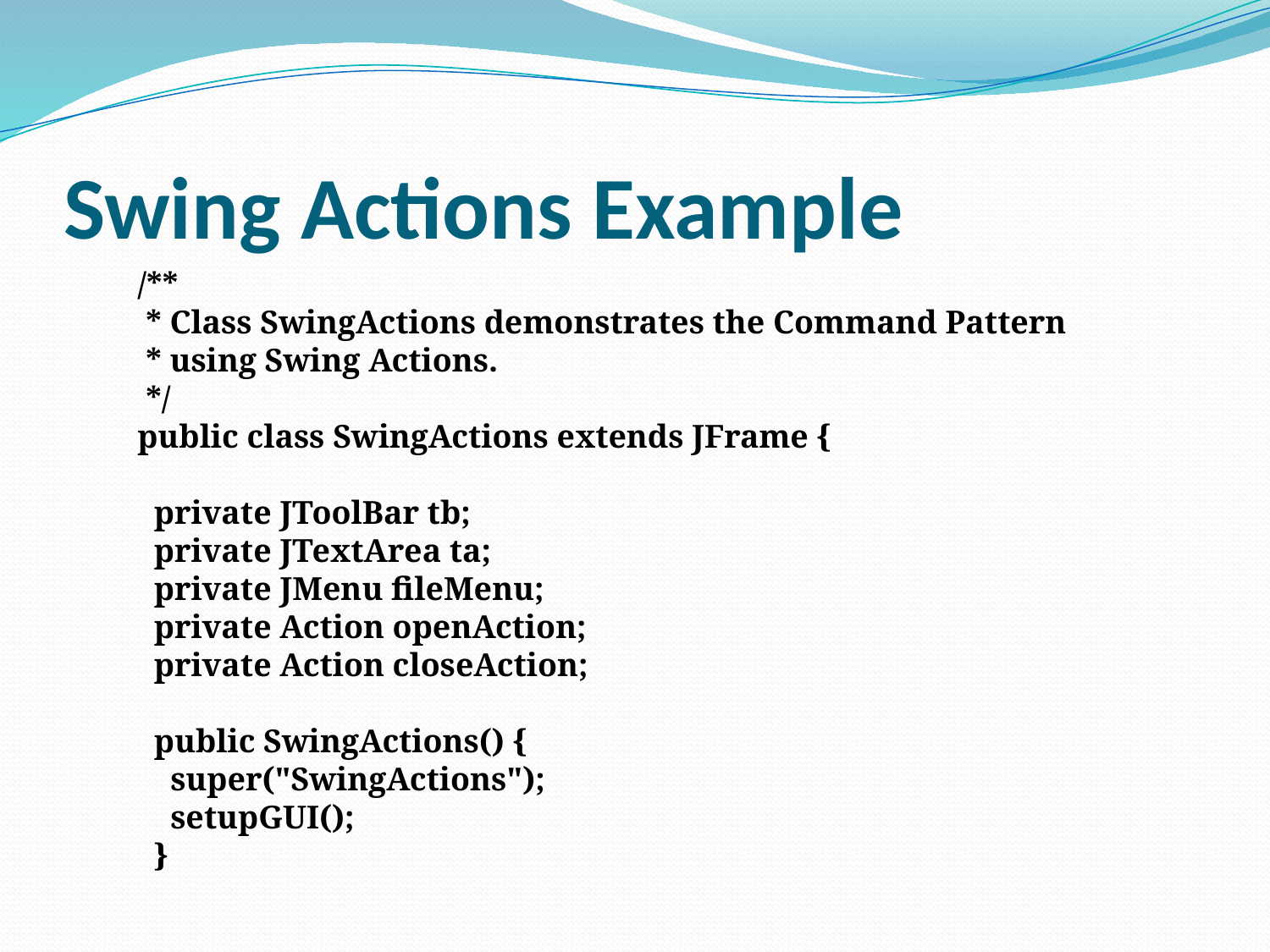

# Swing Actions Example
/**
 * Class SwingActions demonstrates the Command Pattern
 * using Swing Actions.
 */
public class SwingActions extends JFrame {

  private JToolBar tb;
  private JTextArea ta;
  private JMenu fileMenu;
  private Action openAction;
  private Action closeAction;

  public SwingActions() {
    super("SwingActions");
    setupGUI();
  }